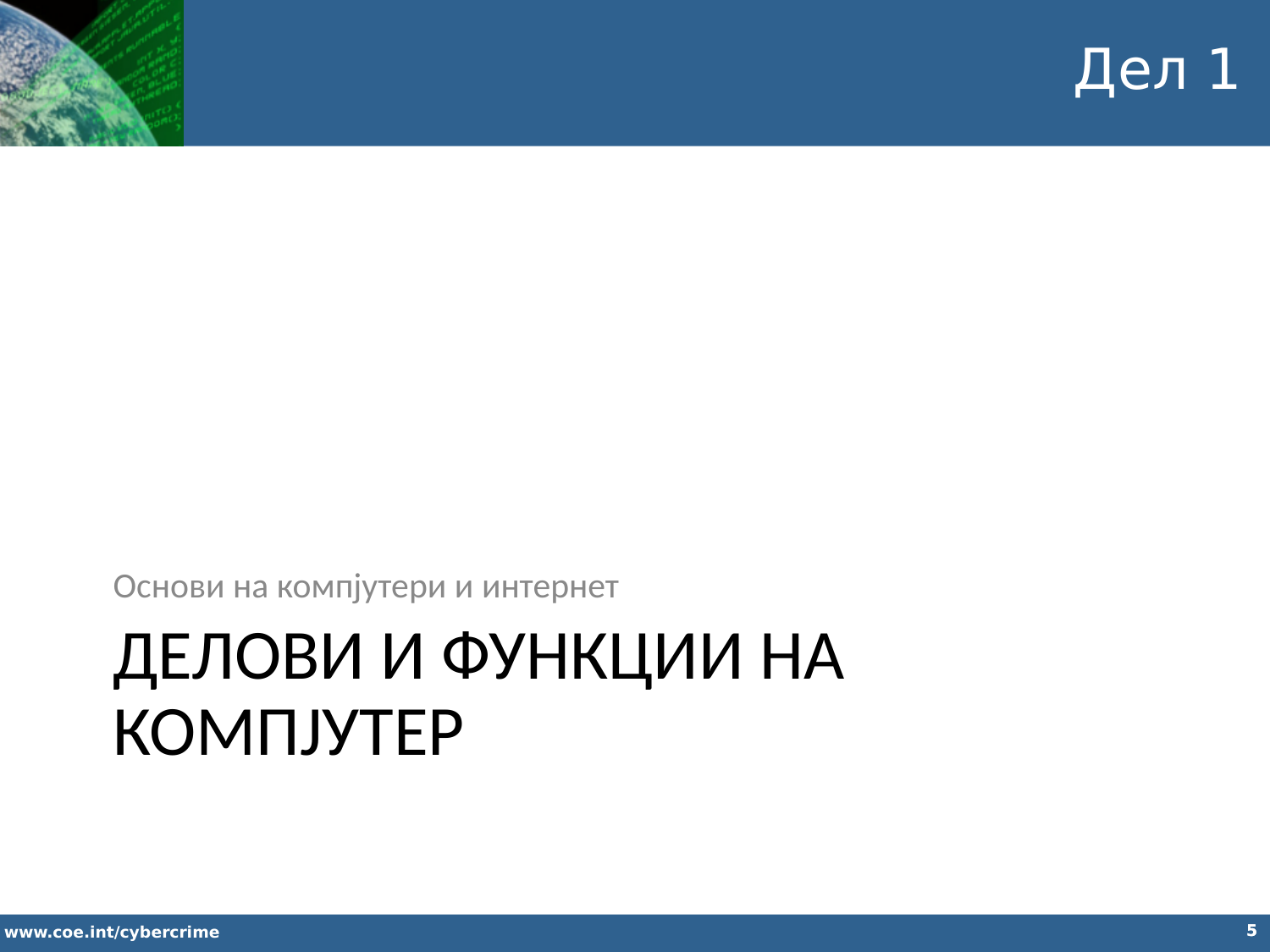

Дел 1
Основи на компјутери и интернет
# Делови и функции на компјутер
5